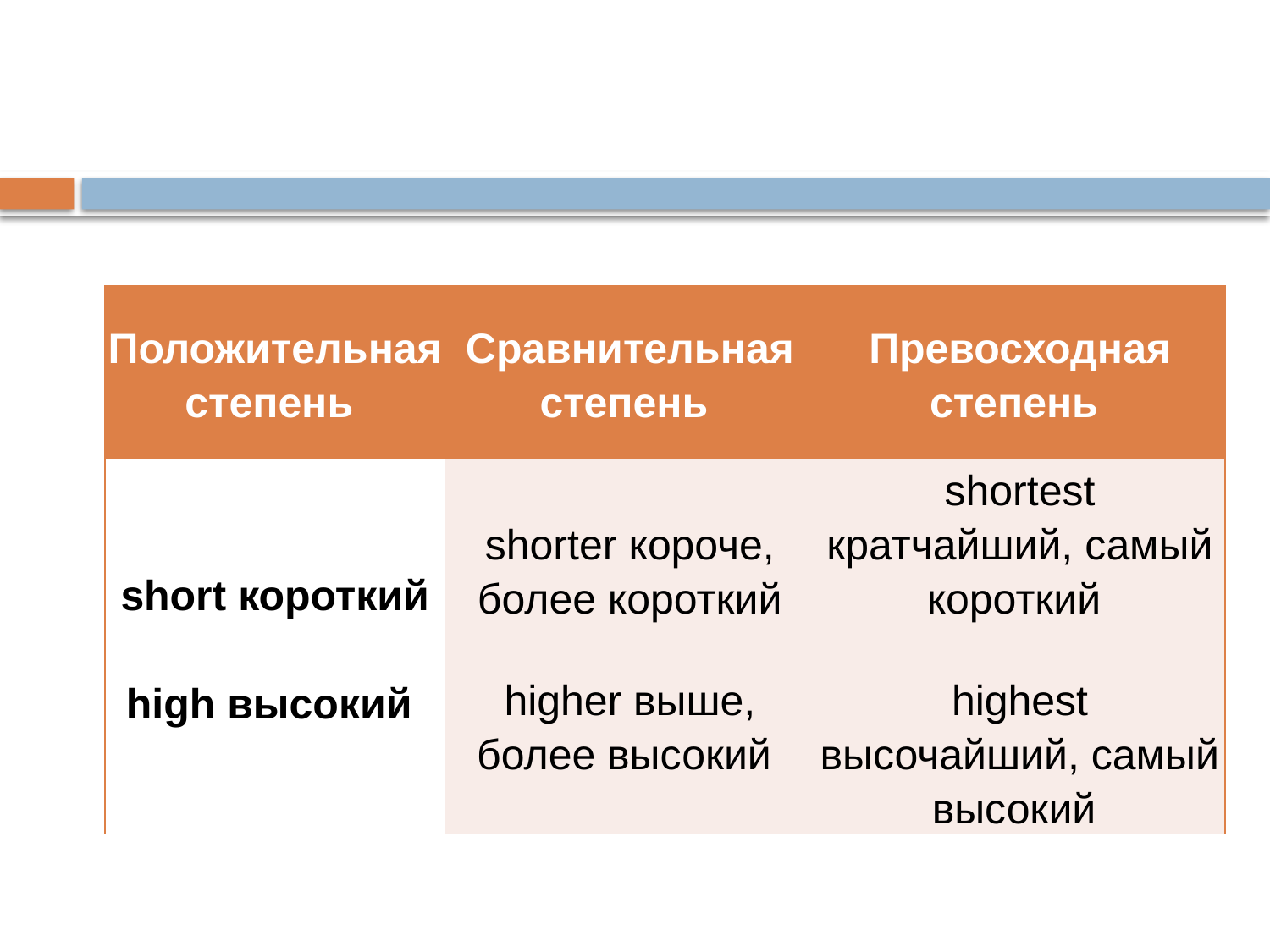

| Положительная степень | Сравнительная степень | Превосходная степень |
| --- | --- | --- |
| short короткий high высокий | shorter короче, более короткий higher выше, более высокий | shortest кратчайший, самый короткий highest высочайший, самый высокий |